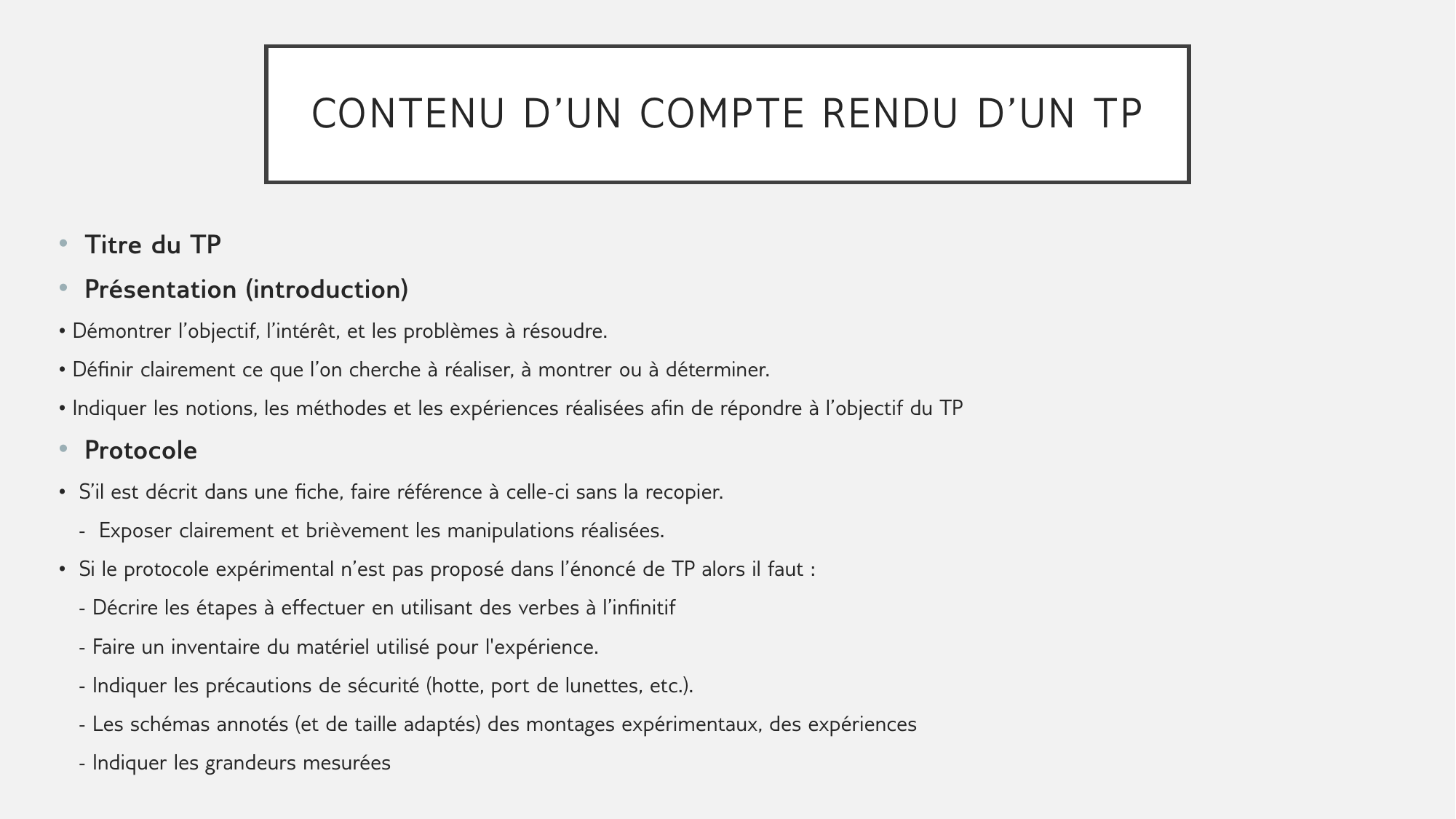

# Contenu d’un compte rendu d’un TP

Titre du TP
Présentation (introduction)
• Démontrer l’objectif, l’intérêt, et les problèmes à résoudre.
• Définir clairement ce que l’on cherche à réaliser, à montrer ou à déterminer.
• Indiquer les notions, les méthodes et les expériences réalisées afin de répondre à l’objectif du TP
Protocole
•  S’il est décrit dans une fiche, faire référence à celle-ci sans la recopier.
   -  Exposer clairement et brièvement les manipulations réalisées.
•  Si le protocole expérimental n’est pas proposé dans l’énoncé de TP alors il faut :
   - Décrire les étapes à effectuer en utilisant des verbes à l’infinitif
   - Faire un inventaire du matériel utilisé pour l'expérience.
   - Indiquer les précautions de sécurité (hotte, port de lunettes, etc.).
   - Les schémas annotés (et de taille adaptés) des montages expérimentaux, des expériences
   - Indiquer les grandeurs mesurées